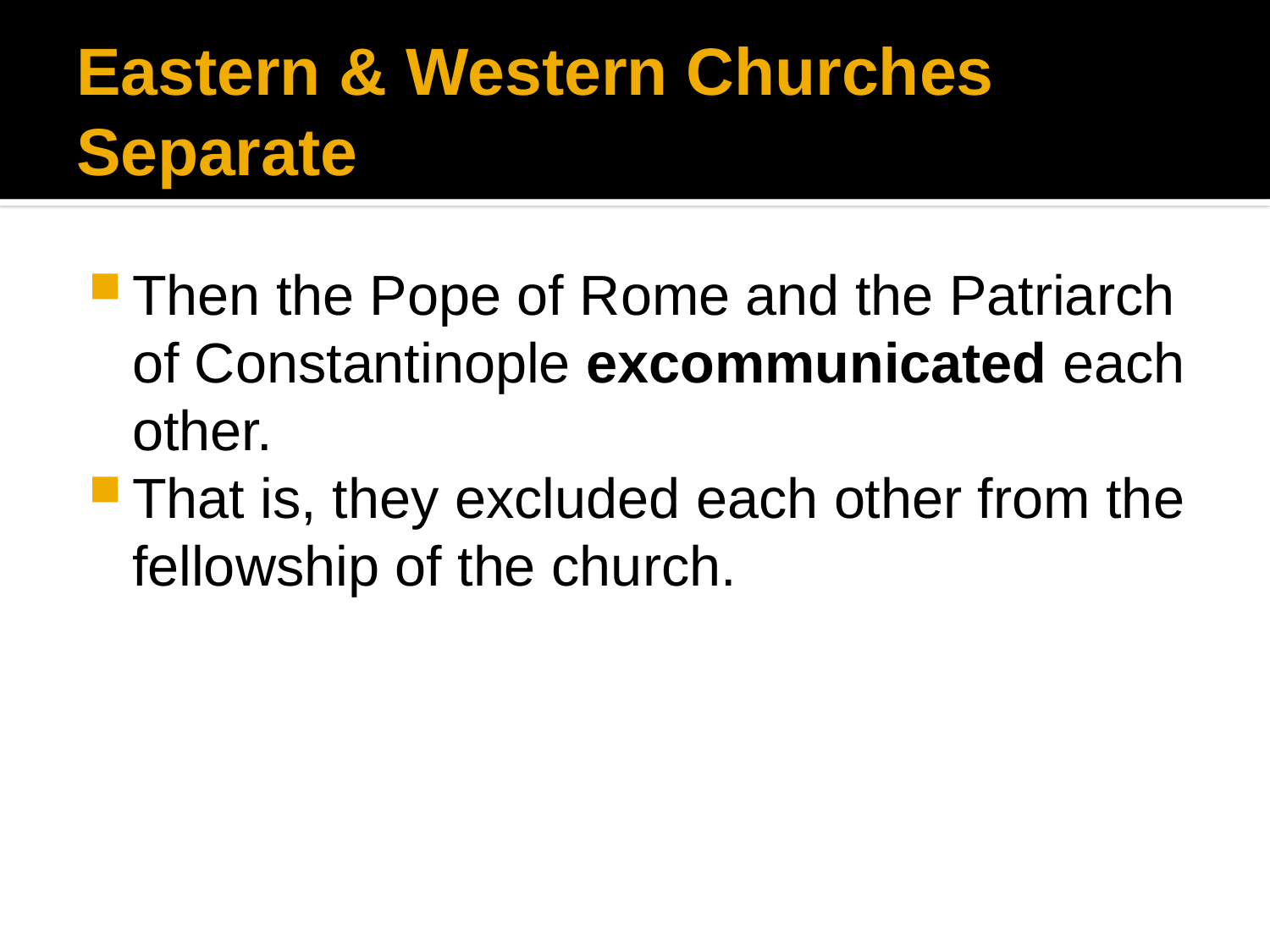

# Eastern & Western Churches Separate
Then the Pope of Rome and the Patriarch of Constantinople excommunicated each other.
That is, they excluded each other from the fellowship of the church.